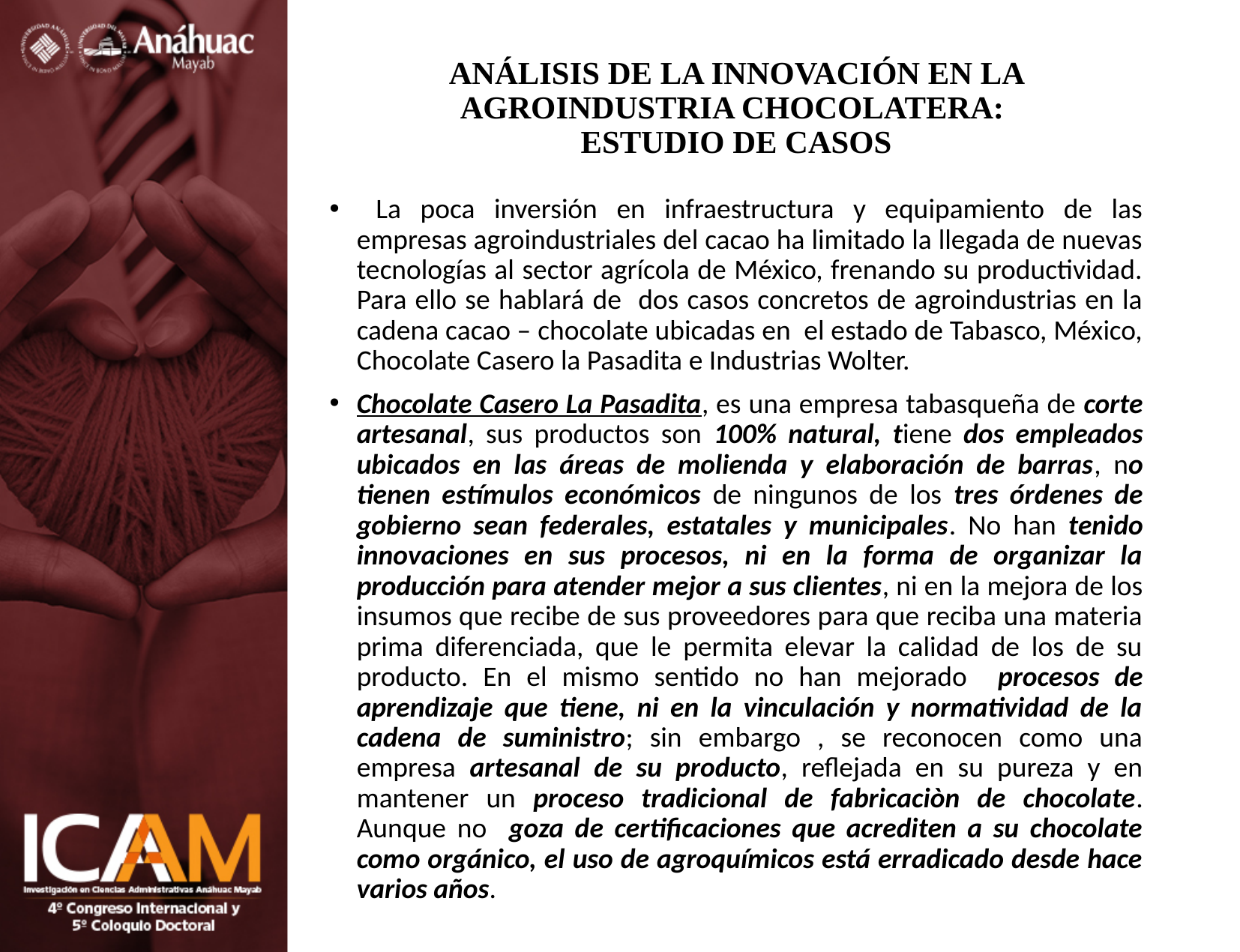

# ANÁLISIS DE LA INNOVACIÓN EN LA AGROINDUSTRIA CHOCOLATERA: ESTUDIO DE CASOS
 La poca inversión en infraestructura y equipamiento de las empresas agroindustriales del cacao ha limitado la llegada de nuevas tecnologías al sector agrícola de México, frenando su productividad. Para ello se hablará de  dos casos concretos de agroindustrias en la cadena cacao – chocolate ubicadas en  el estado de Tabasco, México, Chocolate Casero la Pasadita e Industrias Wolter.
Chocolate Casero La Pasadita, es una empresa tabasqueña de corte artesanal, sus productos son 100% natural, tiene dos empleados ubicados en las áreas de molienda y elaboración de barras, no tienen estímulos económicos de ningunos de los tres órdenes de gobierno sean federales, estatales y municipales. No han tenido innovaciones en sus procesos, ni en la forma de organizar la producción para atender mejor a sus clientes, ni en la mejora de los insumos que recibe de sus proveedores para que reciba una materia prima diferenciada, que le permita elevar la calidad de los de su producto. En el mismo sentido no han mejorado  procesos de aprendizaje que tiene, ni en la vinculación y normatividad de la cadena de suministro; sin embargo , se reconocen como una empresa artesanal de su producto, reflejada en su pureza y en mantener un proceso tradicional de fabricaciòn de chocolate. Aunque no  goza de certificaciones que acrediten a su chocolate como orgánico, el uso de agroquímicos está erradicado desde hace varios años.